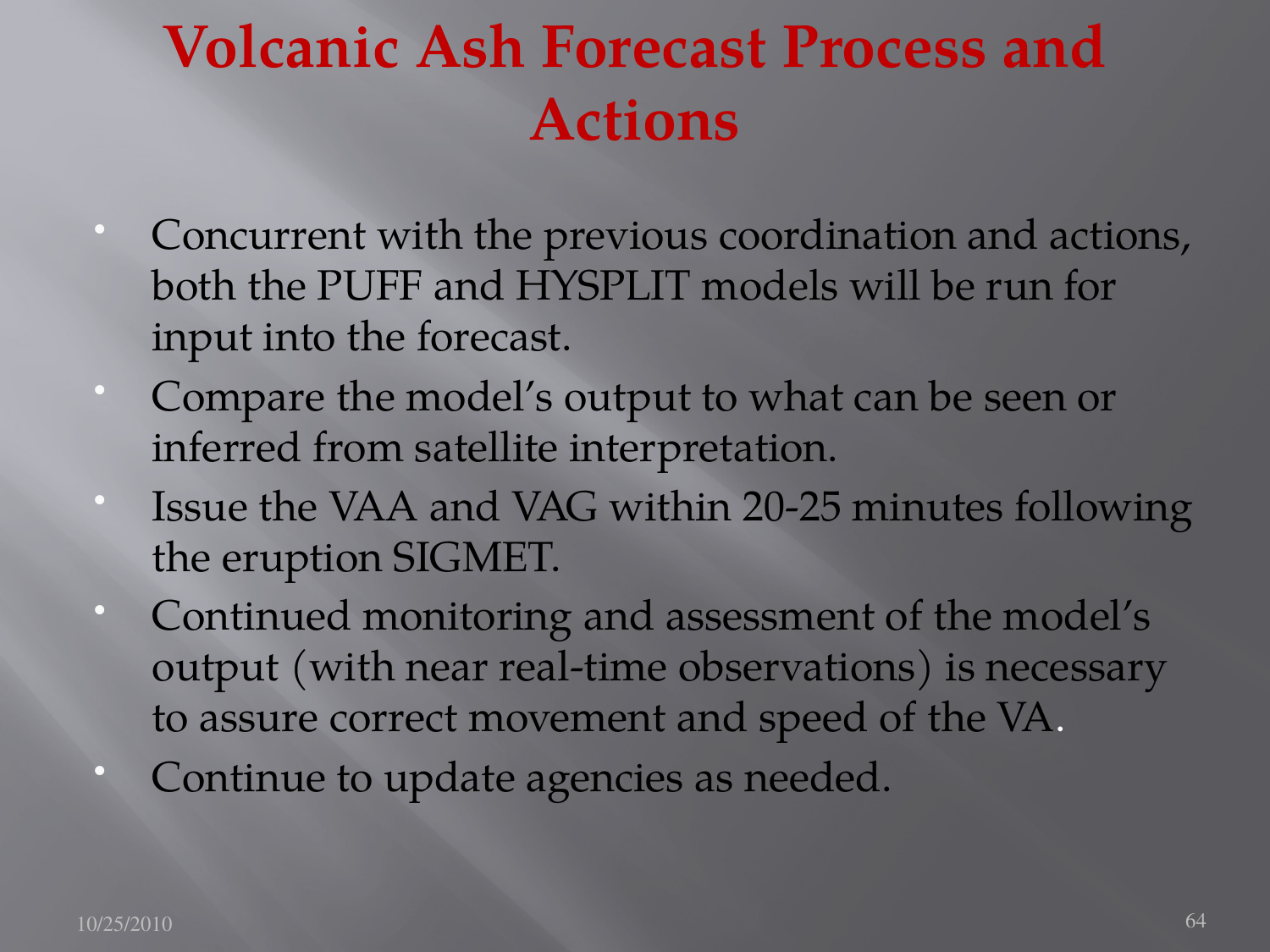

# Volcanic Ash Forecast Process and Actions
Concurrent with the previous coordination and actions, both the PUFF and HYSPLIT models will be run for input into the forecast.
Compare the model’s output to what can be seen or inferred from satellite interpretation.
Issue the VAA and VAG within 20-25 minutes following the eruption SIGMET.
Continued monitoring and assessment of the model’s output (with near real-time observations) is necessary to assure correct movement and speed of the VA.
Continue to update agencies as needed.

10/25/2010
64